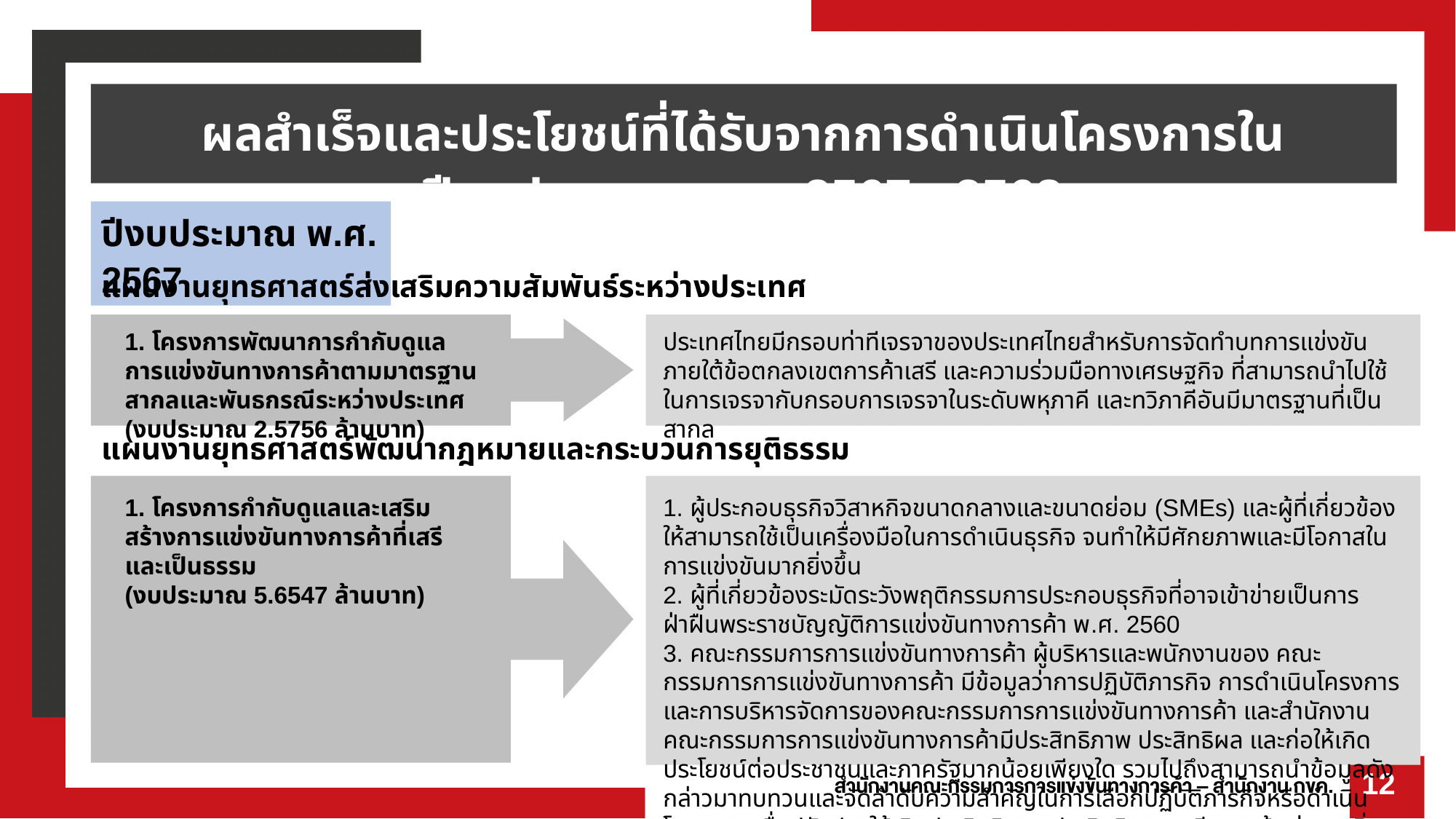

ผลสำเร็จและประโยชน์ที่ได้รับจากการดำเนินโครงการในปีงบประมาณ พ.ศ. 2567 - 2568
ปีงบประมาณ พ.ศ. 2567
แผนงานยุทธศาสตร์ส่งเสริมความสัมพันธ์ระหว่างประเทศ

1. โครงการพัฒนาการกำกับดูแลการแข่งขันทางการค้าตามมาตรฐานสากลและพันธกรณีระหว่างประเทศ  (งบประมาณ 2.5756 ล้านบาท)
ประเทศไทยมีกรอบท่าทีเจรจาของประเทศไทยสำหรับการจัดทำบทการแข่งขันภายใต้ข้อตกลงเขตการค้าเสรี และความร่วมมือทางเศรษฐกิจ ที่สามารถนำไปใช้ในการเจรจากับกรอบการเจรจาในระดับพหุภาคี และทวิภาคีอันมีมาตรฐานที่เป็นสากล
แผนงานยุทธศาสตร์พัฒนากฎหมายและกระบวนการยุติธรรม

1. โครงการกำกับดูแลและเสริมสร้างการแข่งขันทางการค้าที่เสรีและเป็นธรรม
(งบประมาณ 5.6547 ล้านบาท)
1. ผู้ประกอบธุรกิจวิสาหกิจขนาดกลางและขนาดย่อม (SMEs) และผู้ที่เกี่ยวข้อง ให้สามารถใช้เป็นเครื่องมือในการดำเนินธุรกิจ จนทำให้มีศักยภาพและมีโอกาสในการแข่งขันมากยิ่งขึ้น
2. ผู้ที่เกี่ยวข้องระมัดระวังพฤติกรรมการประกอบธุรกิจที่อาจเข้าข่ายเป็นการฝ่าฝืนพระราชบัญญัติการแข่งขันทางการค้า พ.ศ. 2560
3. คณะกรรมการการแข่งขันทางการค้า ผู้บริหารและพนักงานของ คณะกรรมการการแข่งขันทางการค้า มีข้อมูลว่าการปฏิบัติภารกิจ การดำเนินโครงการ และการบริหารจัดการของคณะกรรมการการแข่งขันทางการค้า และสำนักงานคณะกรรมการการแข่งขันทางการค้ามีประสิทธิภาพ ประสิทธิผล และก่อให้เกิดประโยชน์ต่อประชาชนและภาครัฐมากน้อยเพียงใด รวมไปถึงสามารถนำข้อมูลดังกล่าวมาทบทวนและจัดลำดับความสำคัญในการเลือกปฏิบัติภารกิจหรือดำเนินโครงการ เพื่อปรับปรุงให้เกิดประสิทธิภาพ ประสิทธิผลและมีความคุ้มค่ามากยิ่งขึ้น
12